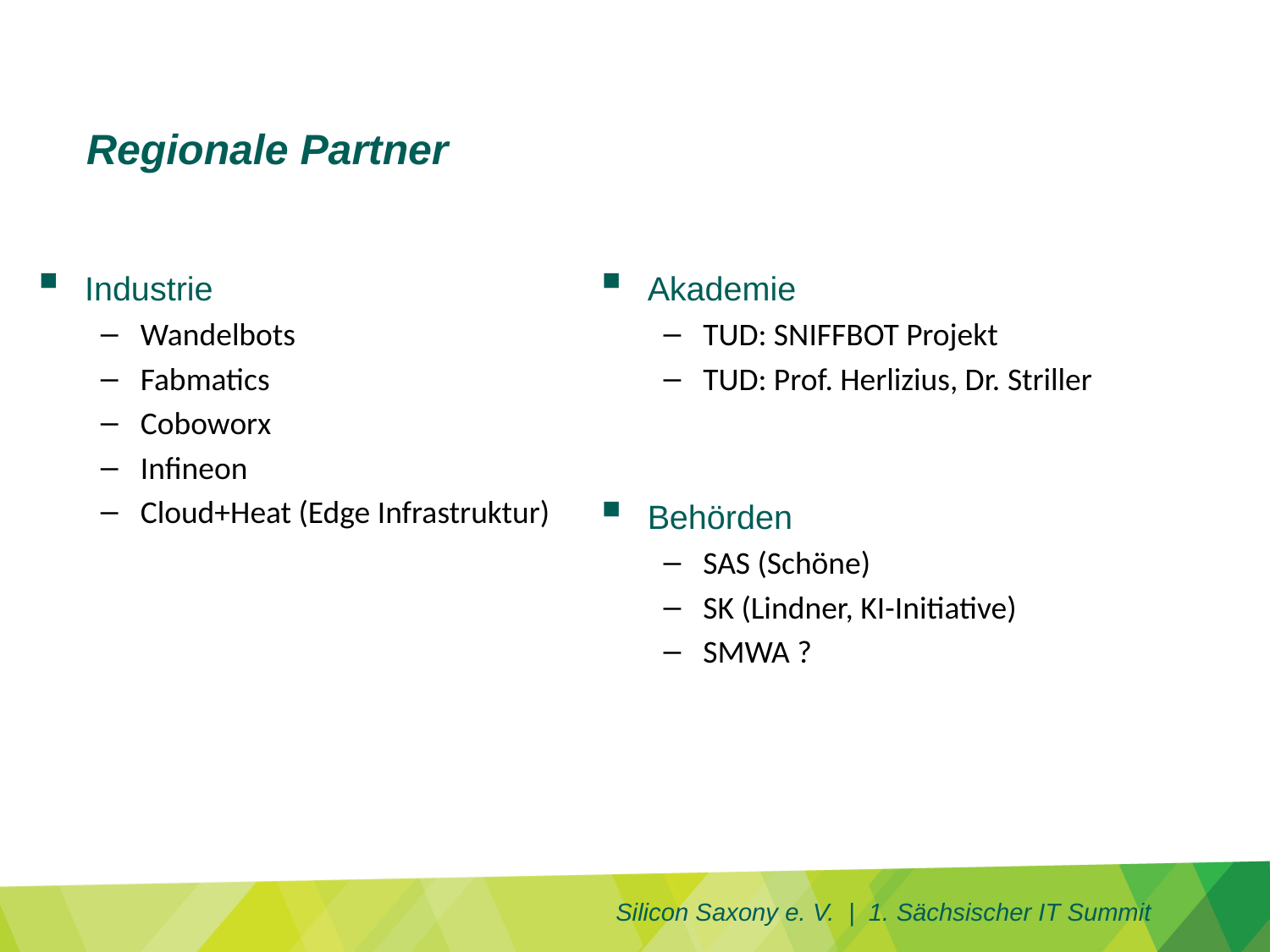

Regionale Partner

Industrie
Wandelbots
Fabmatics
Coboworx
Infineon
Cloud+Heat (Edge Infrastruktur)
Akademie
TUD: SNIFFBOT Projekt
TUD: Prof. Herlizius, Dr. Striller

Behörden
SAS (Schöne)
SK (Lindner, KI-Initiative)
SMWA ?